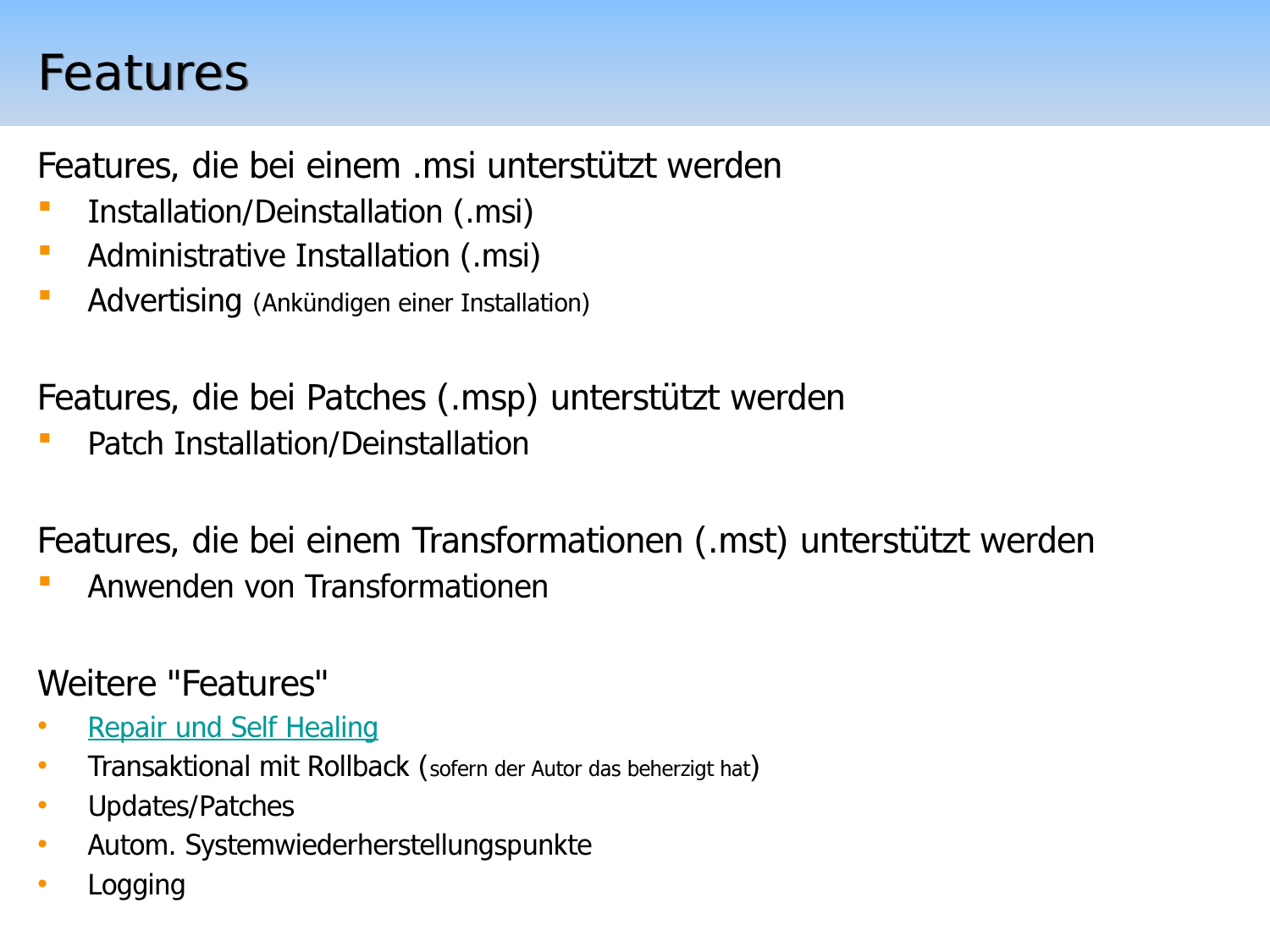

# Features
Features, die bei einem .msi unterstützt werden
Installation/Deinstallation (.msi)
Administrative Installation (.msi)
Advertising (Ankündigen einer Installation)

Features, die bei Patches (.msp) unterstützt werden
Patch Installation/Deinstallation

Features, die bei einem Transformationen (.mst) unterstützt werden
Anwenden von Transformationen

Weitere "Features"
Repair und Self Healing
Transaktional mit Rollback (sofern der Autor das beherzigt hat)
Updates/Patches
Autom. Systemwiederherstellungspunkte
Logging